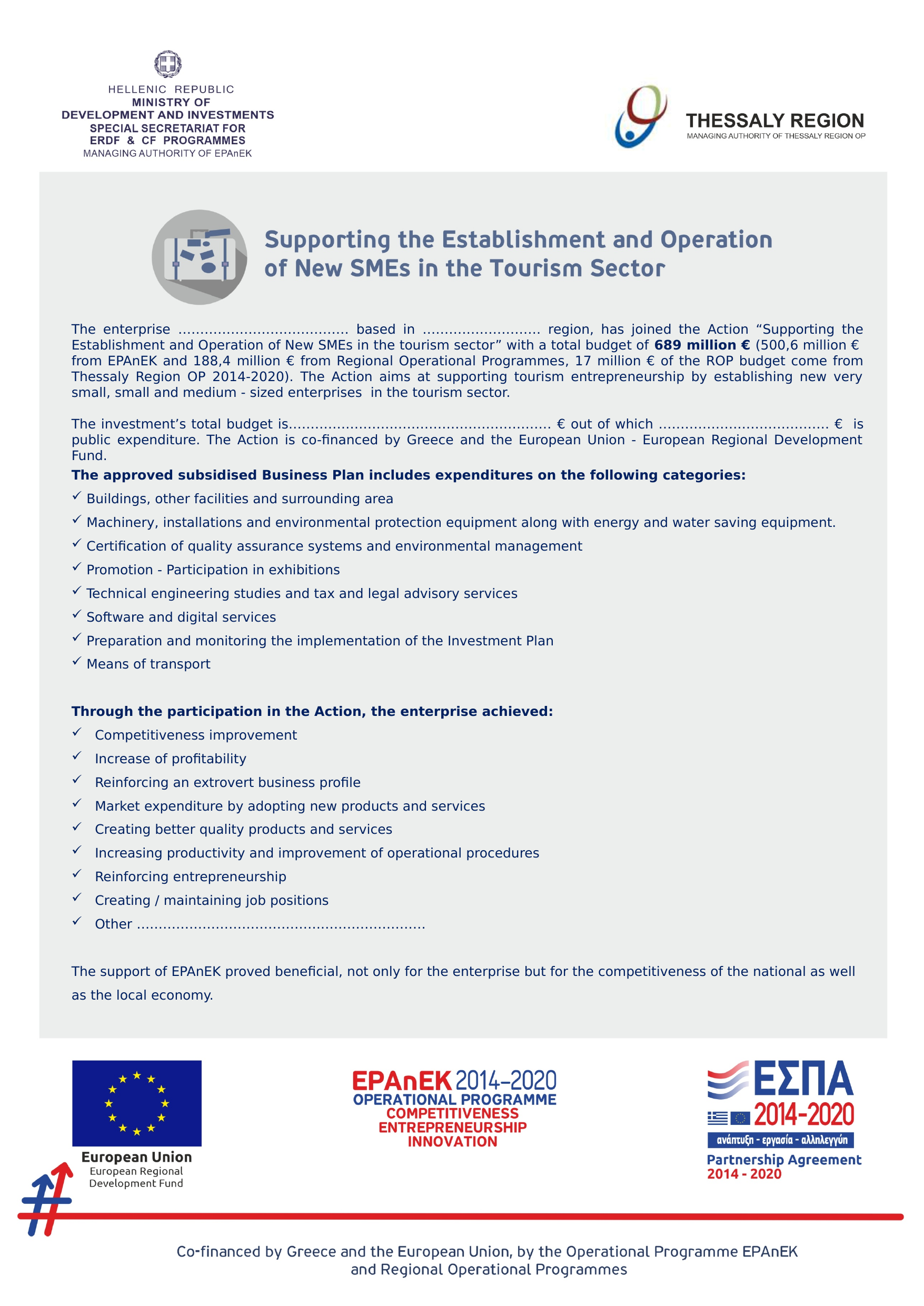

The enterprise ………………………………… based in ……………………… region, has joined the Action “Supporting the Establishment and Operation of New SMEs in the tourism sector” with a total budget of 689 million € (500,6 million €  from EPAnEK and 188,4 million € from Regional Operational Programmes, 17 million € of the ROP budget come from Thessaly Region OP 2014-2020). The Action aims at supporting tourism entrepreneurship by establishing new very small, small and medium - sized enterprises  in the tourism sector.

The investment’s total budget is…………………………………………………… € out of which ………………………………… €  is public expenditure. The Action is co-financed by Greece and the European Union - European Regional Development Fund.

The approved subsidised Business Plan includes expenditures on the following categories:
 Buildings, other facilities and surrounding area
 Machinery, installations and environmental protection equipment along with energy and water saving equipment.
 Certification of quality assurance systems and environmental management
 Promotion - Participation in exhibitions
 Technical engineering studies and tax and legal advisory services
 Software and digital services
 Preparation and monitoring the implementation of the Investment Plan
 Means of transport

Through the participation in the Action, the enterprise achieved:
   Competitiveness improvement
   Increase of profitability
   Reinforcing an extrovert business profile
   Market expenditure by adopting new products and services
   Creating better quality products and services
   Increasing productivity and improvement of operational procedures
   Reinforcing entrepreneurship
   Creating / maintaining job positions
   Other …………………………………………………………

The support of EPAnEK proved beneficial, not only for the enterprise but for the competitiveness of the national as well as the local economy.